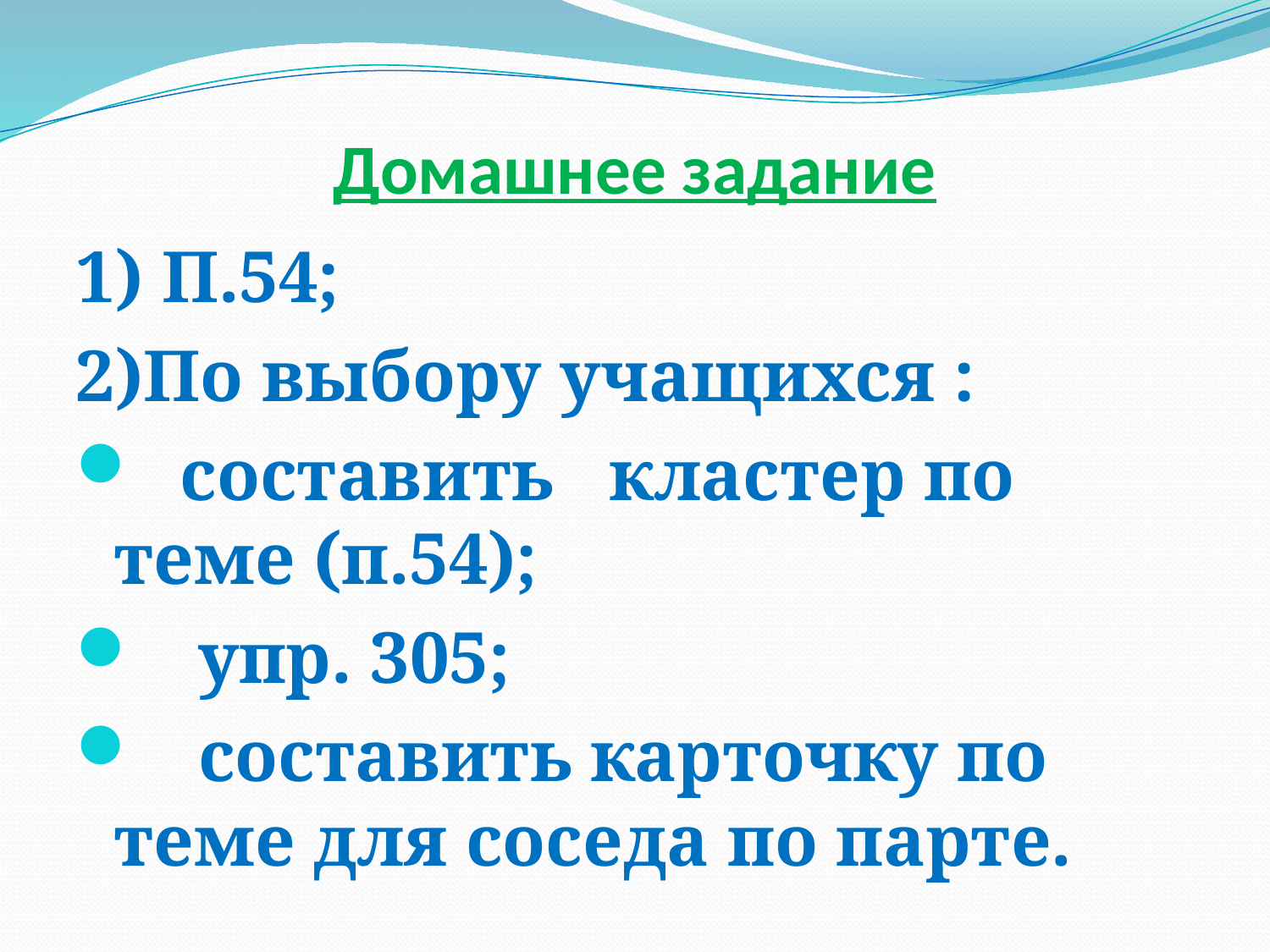

# Домашнее задание
1) П.54;
2)По выбору учащихся :
  составить   кластер по теме (п.54);
   упр. 305;
   составить карточку по теме для соседа по парте.